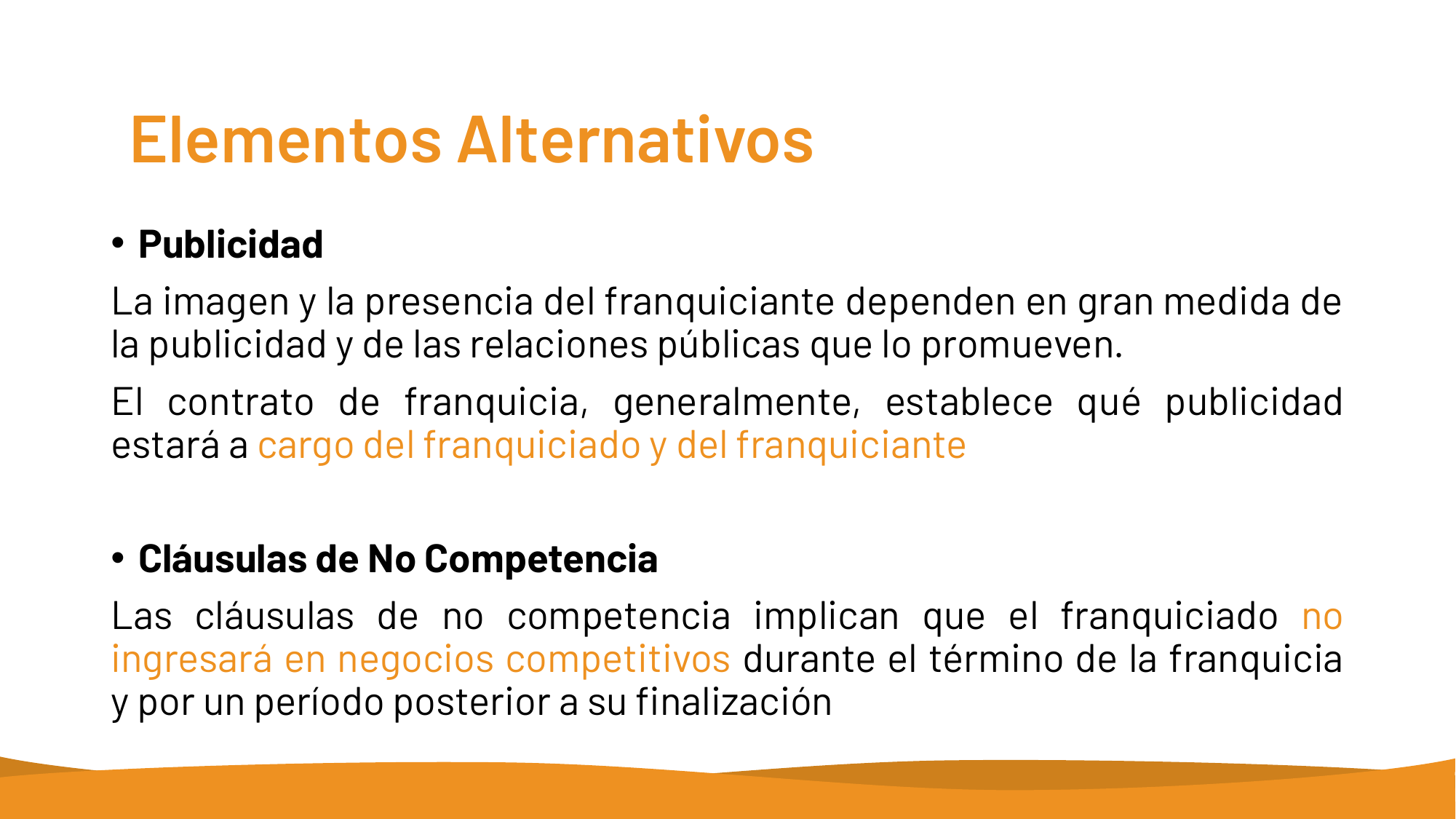

Elementos Alternativos
Publicidad
La imagen y la presencia del franquiciante dependen en gran medida de la publicidad y de las relaciones públicas que lo promueven.
El contrato de franquicia, generalmente, establece qué publicidad estará a cargo del franquiciado y del franquiciante

Cláusulas de No Competencia
Las cláusulas de no competencia implican que el franquiciado no ingresará en negocios competitivos durante el término de la franquicia y por un período posterior a su finalización